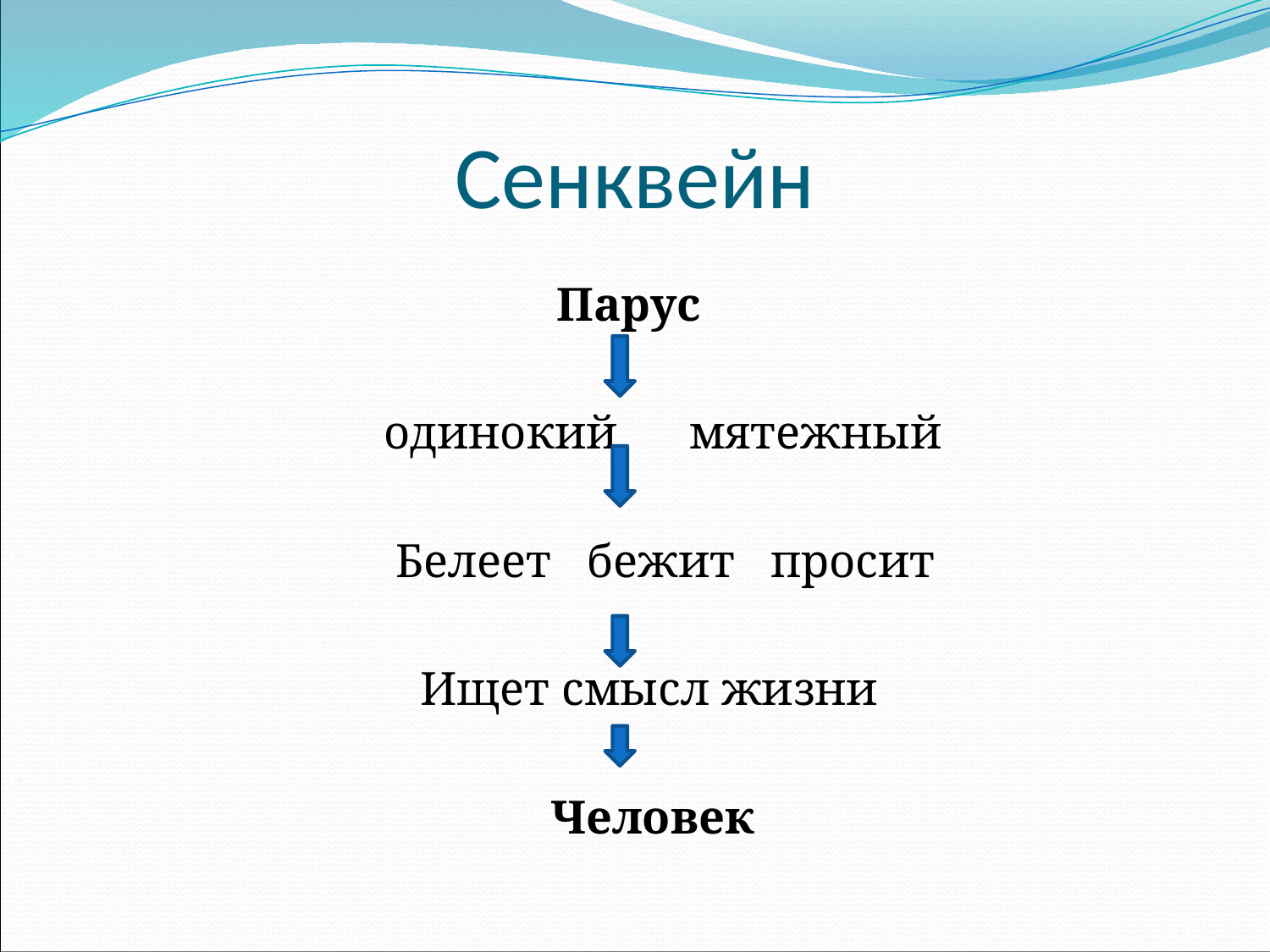

# Сенквейн
Парус

                          одинокий      мятежный

                           Белеет   бежит   просит

                             Ищет смысл жизни

                                        Человек